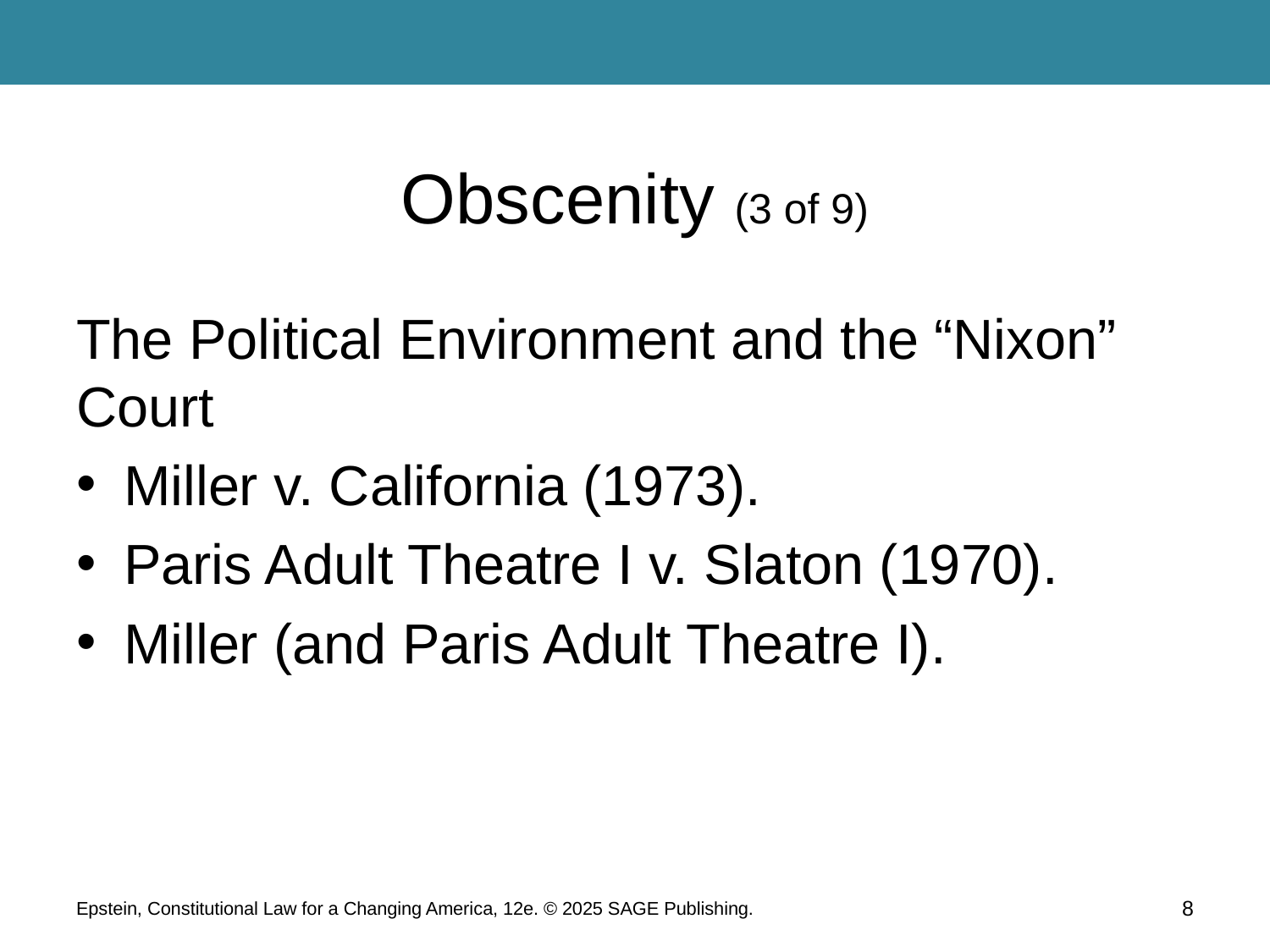

# Obscenity (3 of 9)
The Political Environment and the “Nixon” Court
Miller v. California (1973).
Paris Adult Theatre I v. Slaton (1970).
Miller (and Paris Adult Theatre I).
Epstein, Constitutional Law for a Changing America, 12e. © 2025 SAGE Publishing.
8